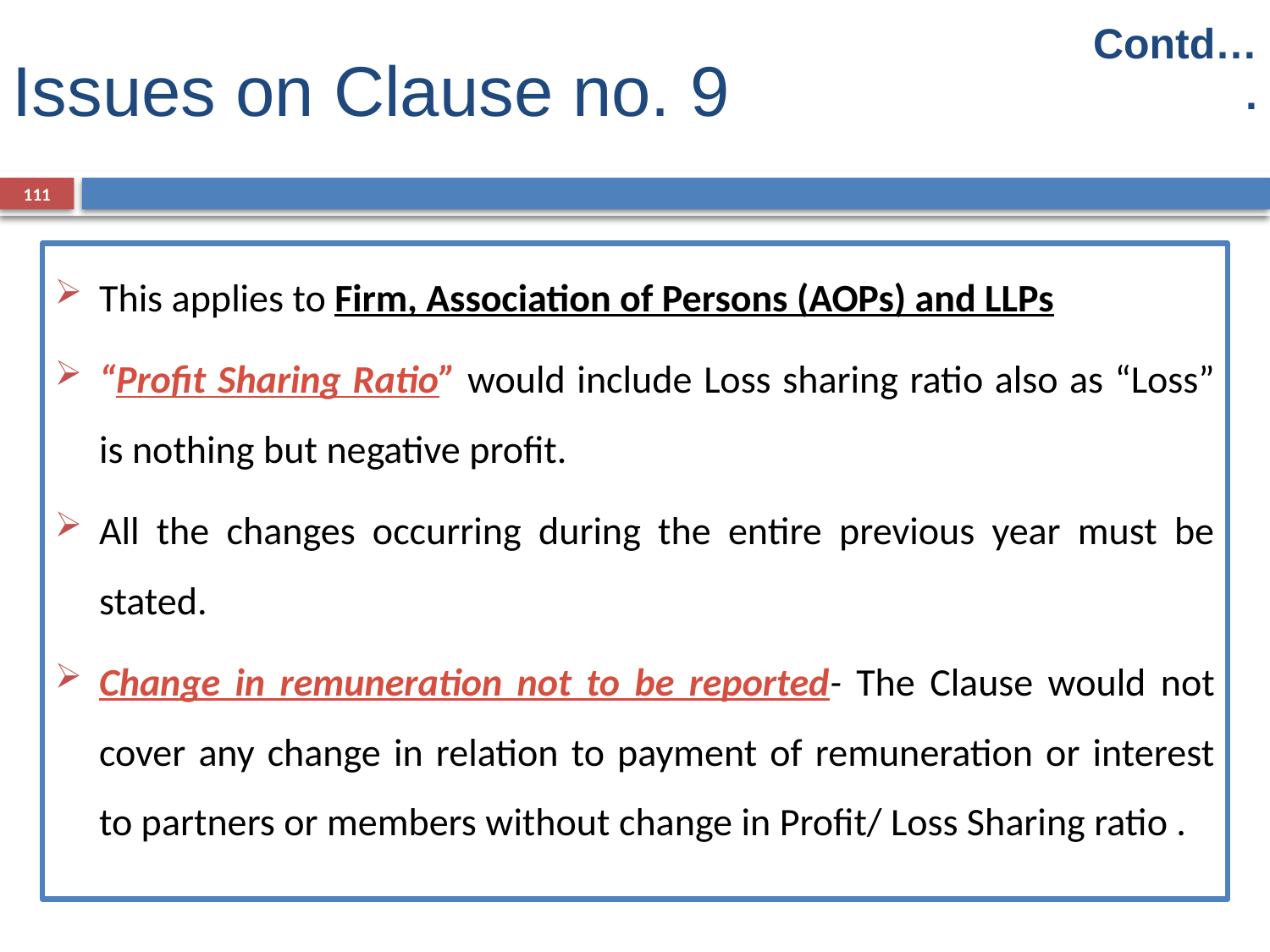

Contd….
# Issues on Clause no. 9
111
This applies to Firm, Association of Persons (AOPs) and LLPs
“Profit Sharing Ratio” would include Loss sharing ratio also as “Loss” is nothing but negative profit.
All the changes occurring during the entire previous year must be stated.
Change in remuneration not to be reported- The Clause would not cover any change in relation to payment of remuneration or interest to partners or members without change in Profit/ Loss Sharing ratio .